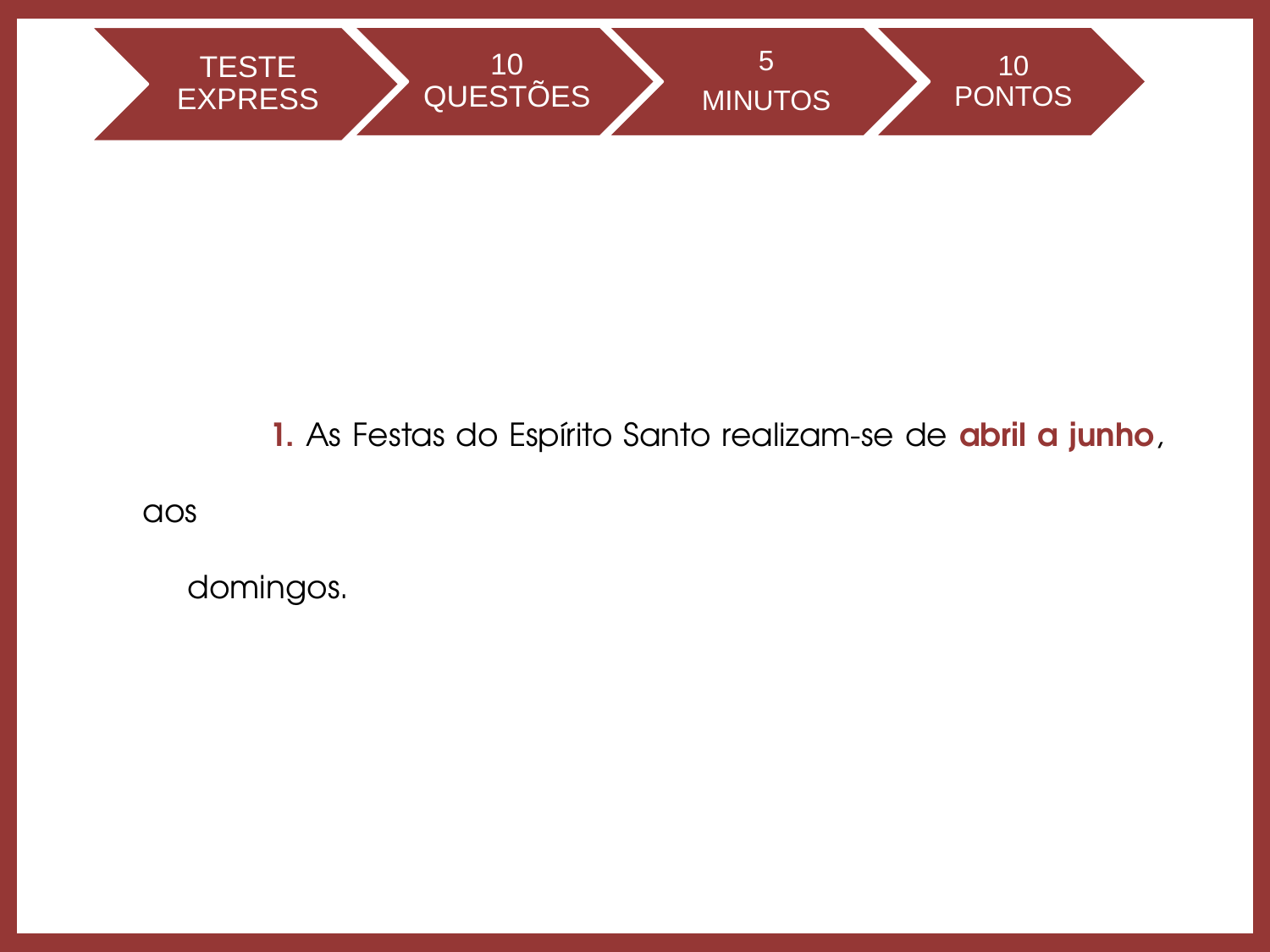

TESTE EXPRESS
10 QUESTÕES
5
MINUTOS
10 PONTOS
	1. As Festas do Espírito Santo realizam-se de abril a junho, aos
     domingos.